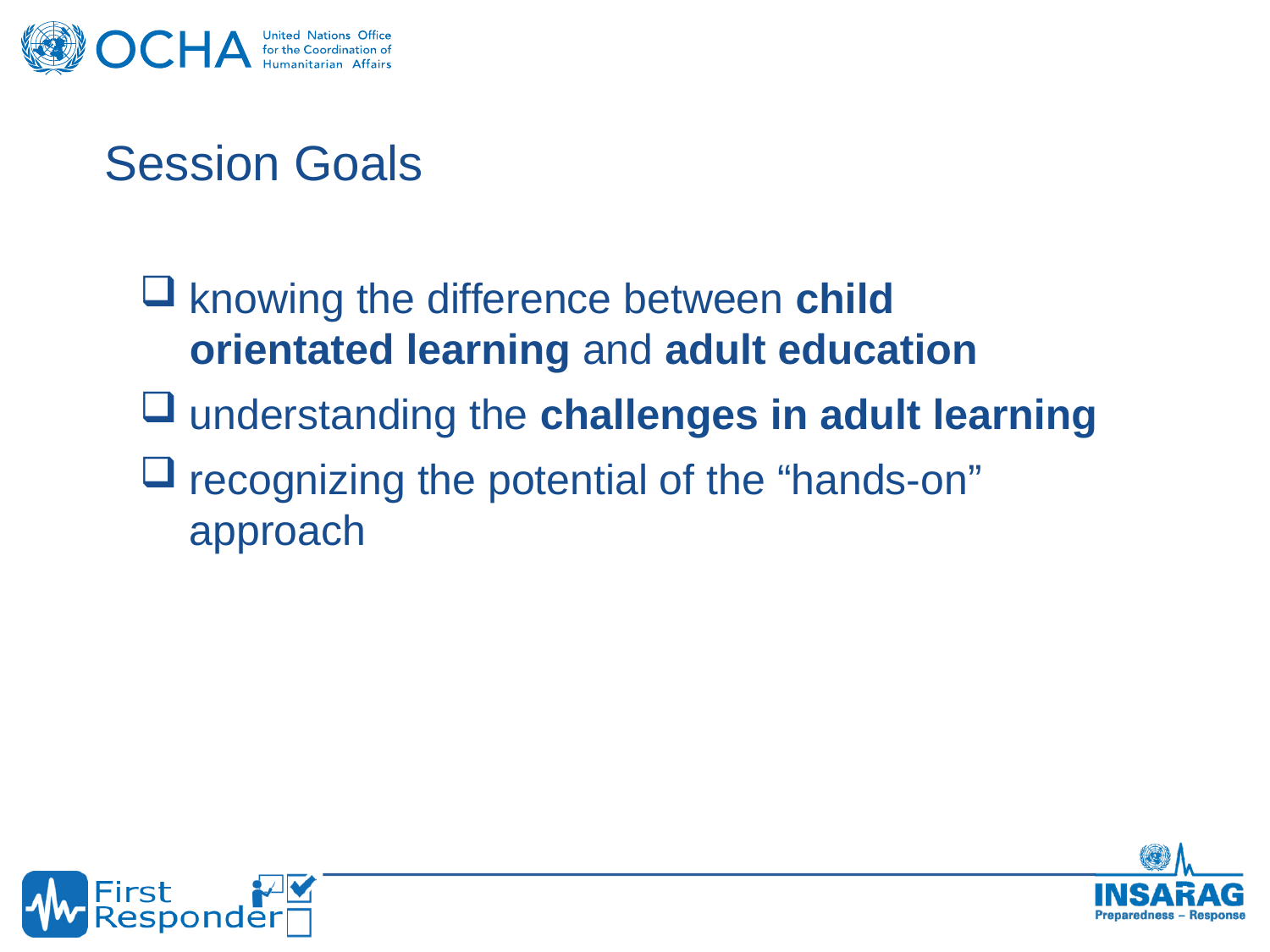

Session Goals
knowing the difference between child orientated learning and adult education
understanding the challenges in adult learning
recognizing the potential of the “hands-on” approach